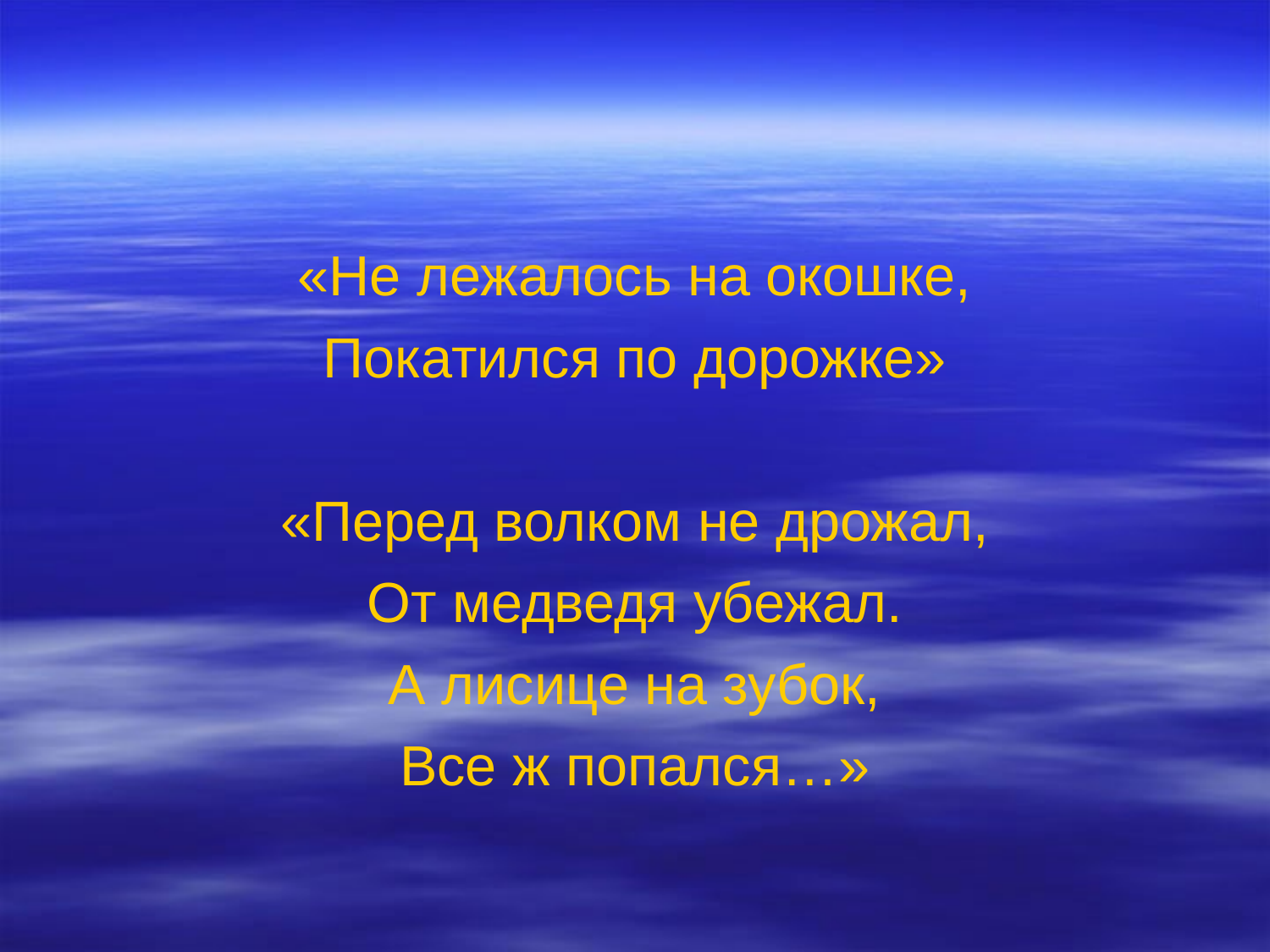

«Не лежалось на окошке,
Покатился по дорожке»

«Перед волком не дрожал,
От медведя убежал.
А лисице на зубок,
Все ж попался…»